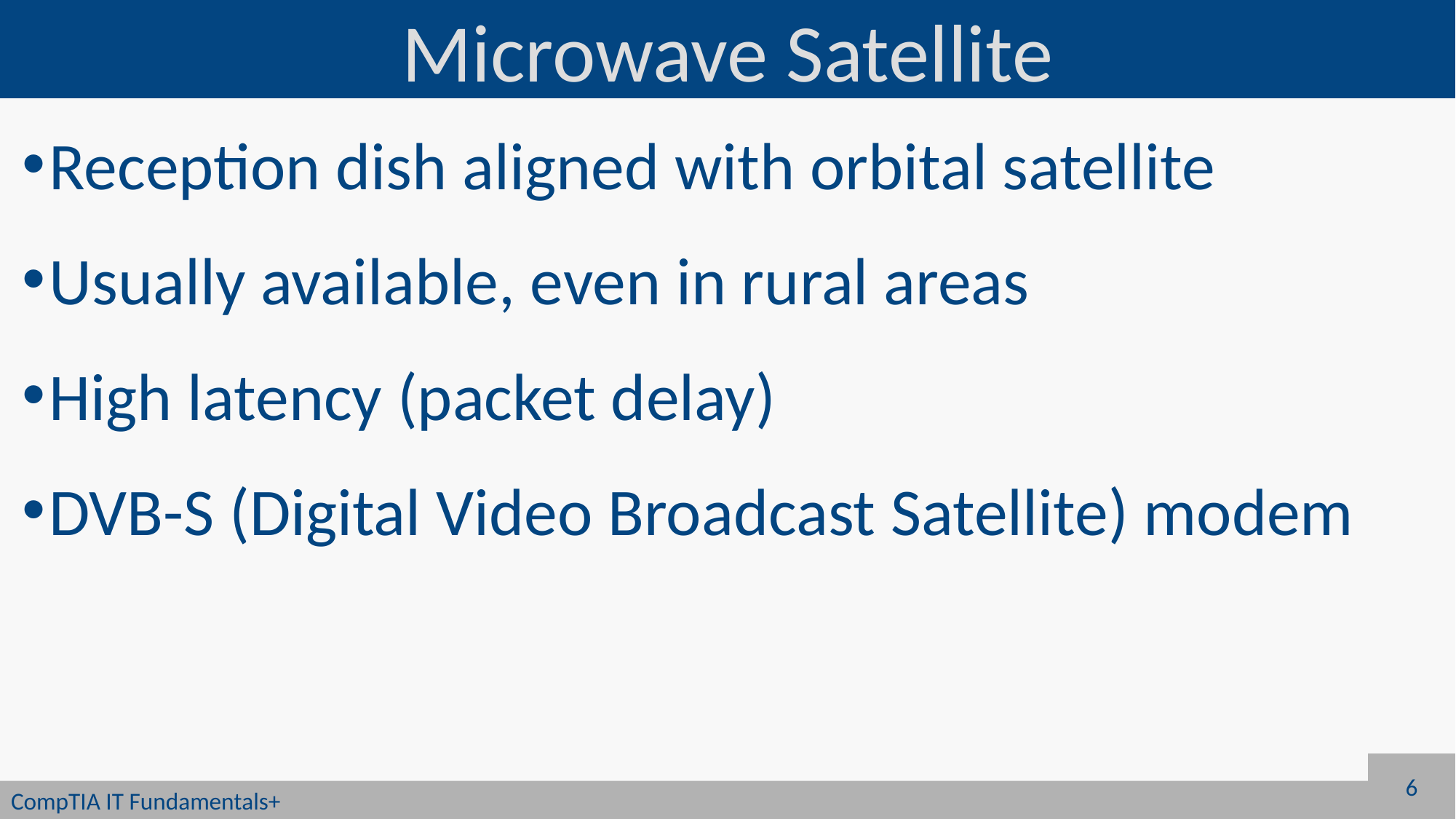

# Microwave Satellite
Reception dish aligned with orbital satellite
Usually available, even in rural areas
High latency (packet delay)
DVB-S (Digital Video Broadcast Satellite) modem
6
CompTIA IT Fundamentals+